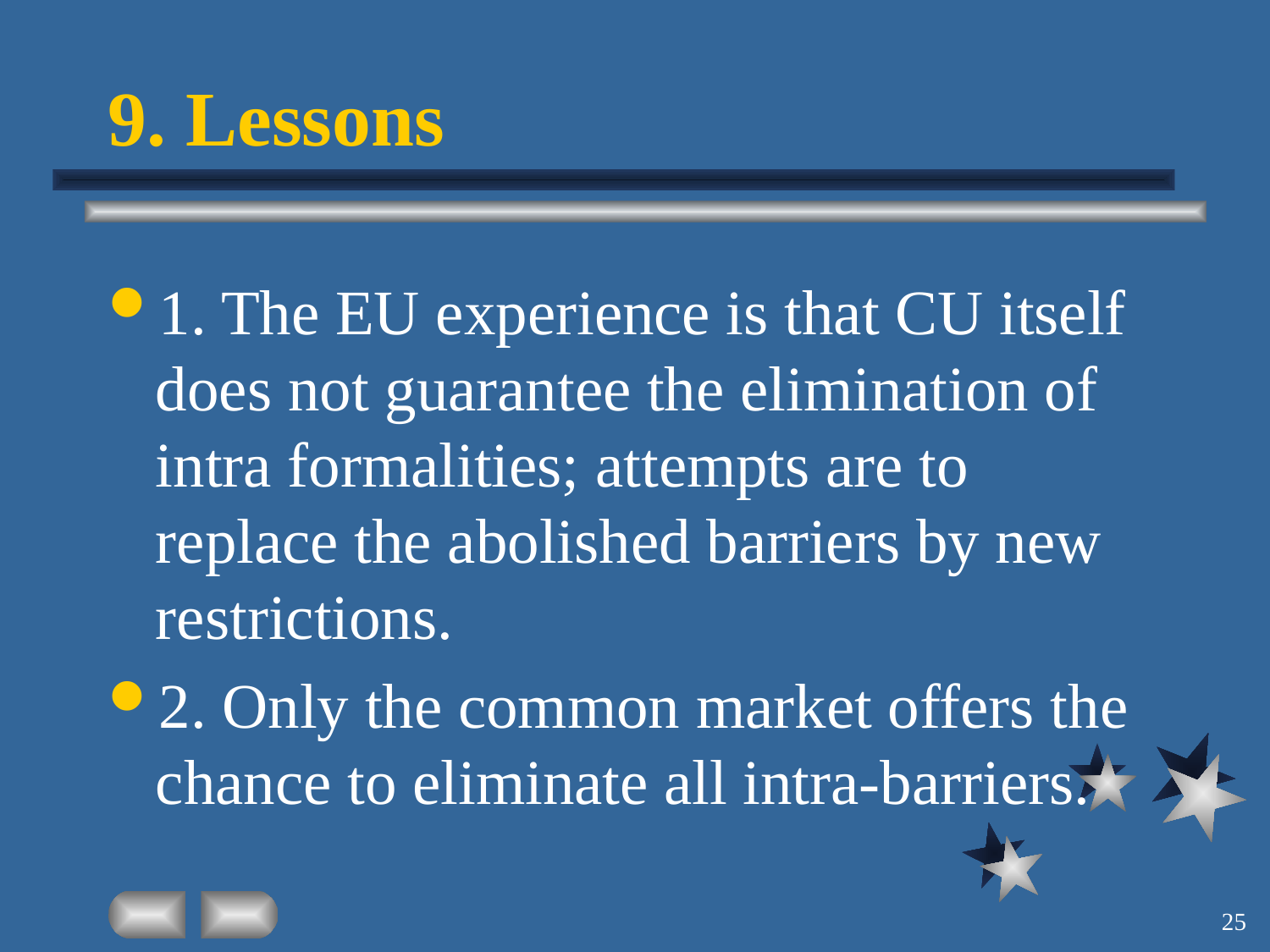

# 9. Lessons
1. The EU experience is that CU itself does not guarantee the elimination of intra formalities; attempts are to replace the abolished barriers by new restrictions.
2. Only the common market offers the chance to eliminate all intra-barriers.
25